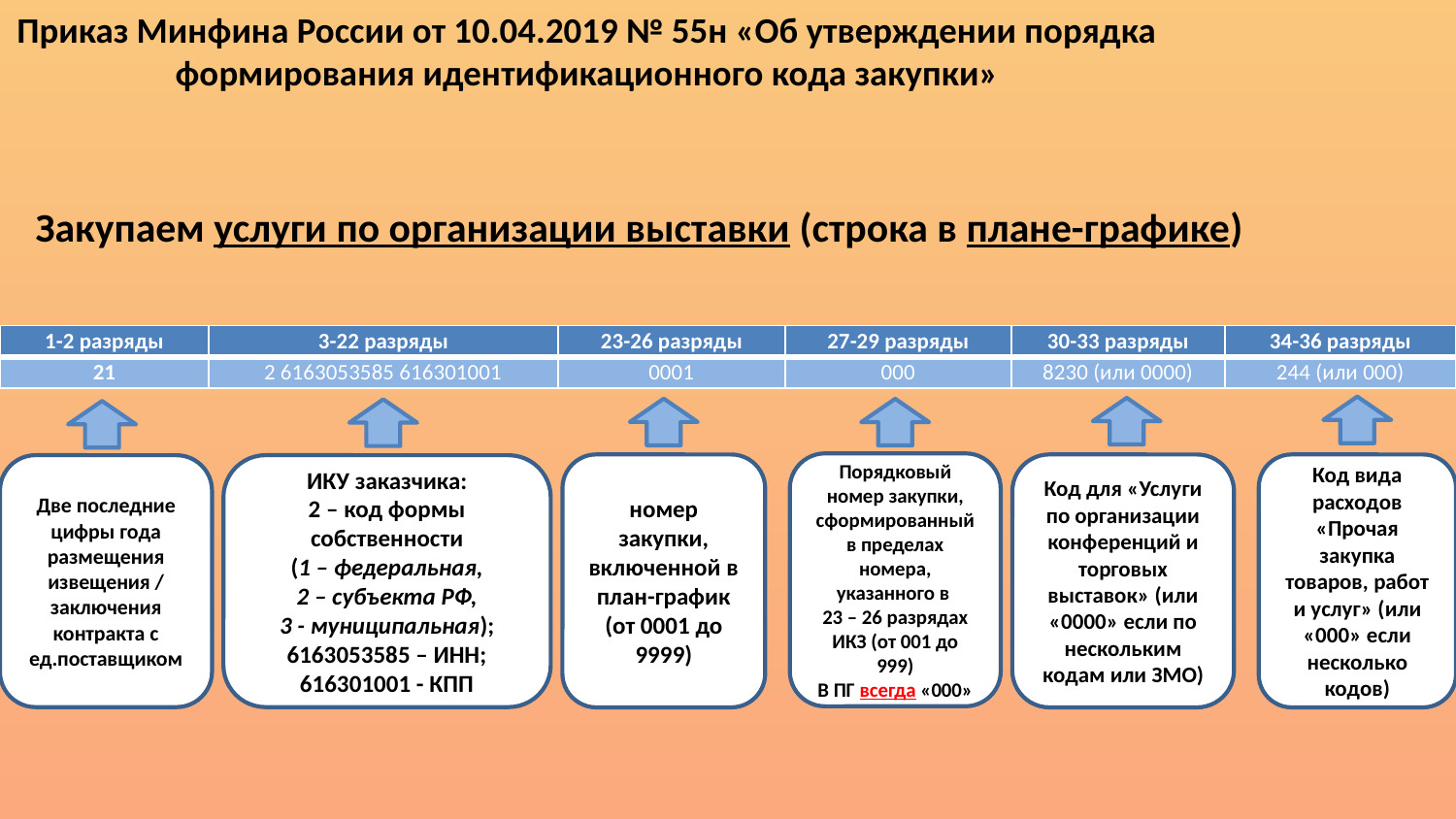

Приказ Минфина России от 10.04.2019 № 55н «Об утверждении порядка формирования идентификационного кода закупки»

Закупаем услуги по организации выставки (строка в плане-графике)

| 1-2 разряды | 3-22 разряды | 23-26 разряды | 27-29 разряды | 30-33 разряды | 34-36 разряды |
| --- | --- | --- | --- | --- | --- |
| 21 | 2 6163053585 616301001 | 0001 | 000 | 8230 (или 0000) | 244 (или 000) |

Порядковый номер закупки, сформированный в пределах номера, указанного в
23 – 26 разрядах ИКЗ (от 001 до 999)
В ПГ всегда «000»
номер закупки, включенной в план-график (от 0001 до 9999)
Код для «Услуги по организации конференций и торговых выставок» (или «0000» если по нескольким кодам или ЗМО)
Код вида расходов «Прочая закупка товаров, работ и услуг» (или «000» если несколько кодов)
Две последние цифры года размещения извещения / заключения контракта с ед.поставщиком
ИКУ заказчика:
2 – код формы собственности
(1 – федеральная,
2 – субъекта РФ,
3 - муниципальная);
6163053585 – ИНН;
616301001 - КПП